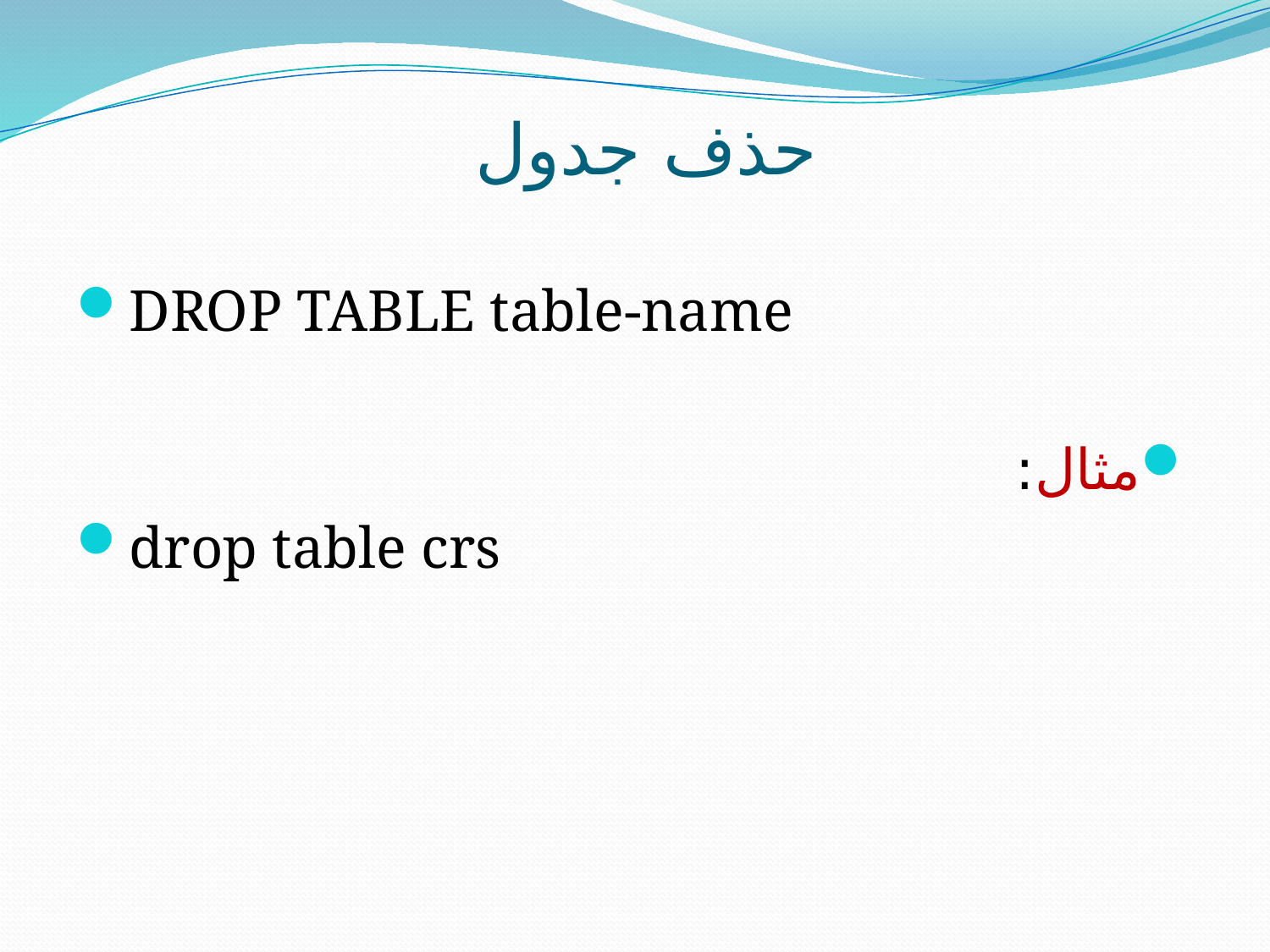

# حذف جدول
DROP TABLE table-name

مثال:
drop table crs